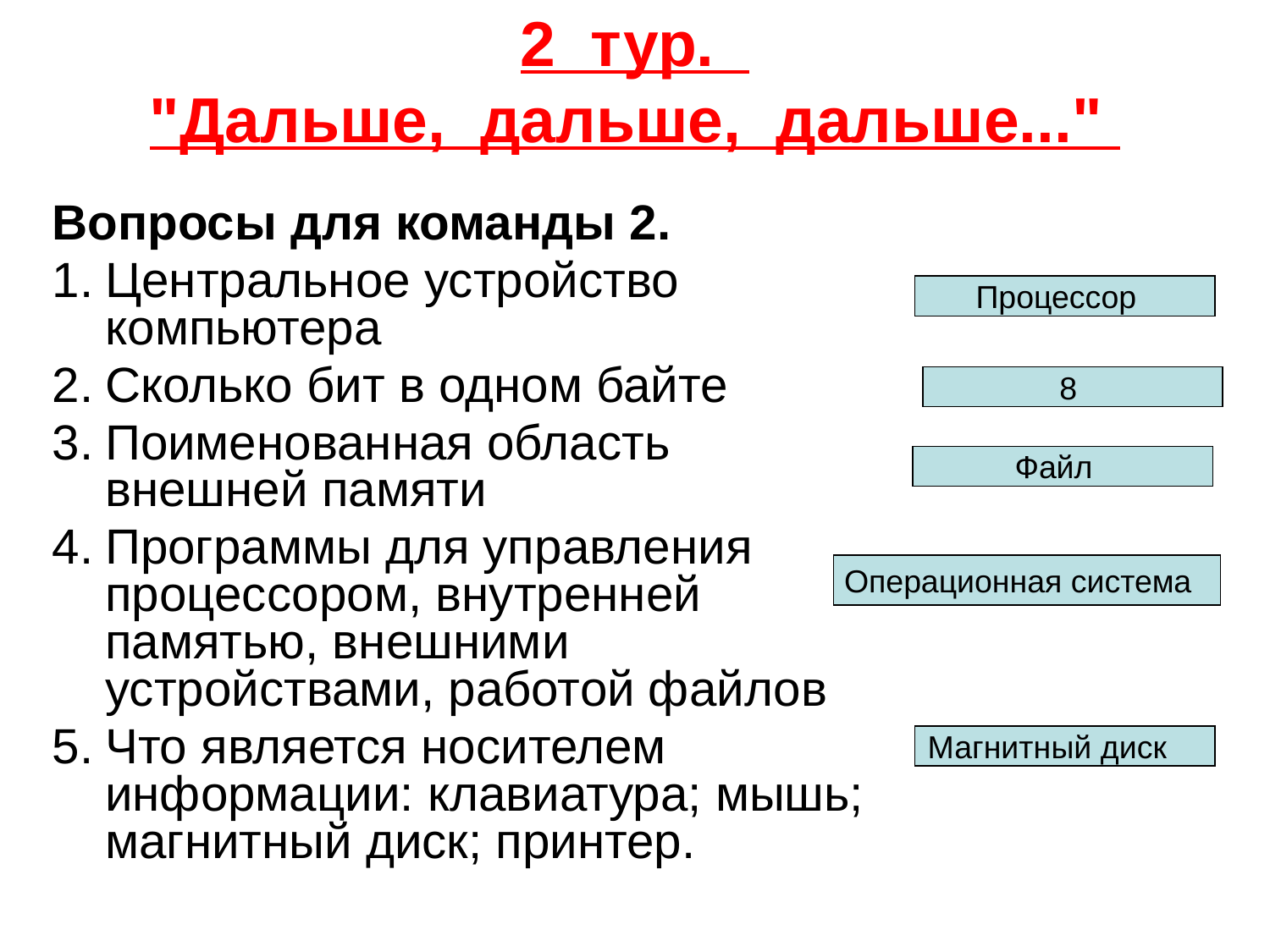

# 2  тур.  "Дальше,  дальше,  дальше..."
Вопросы для команды 2.
Центральное устройство компьютера
Сколько бит в одном байте
Поименованная область внешней памяти
Программы для управления процессором, внутренней памятью, внешними устройствами, работой файлов
Что является носителем информации: клавиатура; мышь; магнитный диск; принтер.

Процессор
8
Файл
Операционная система
Магнитный диск